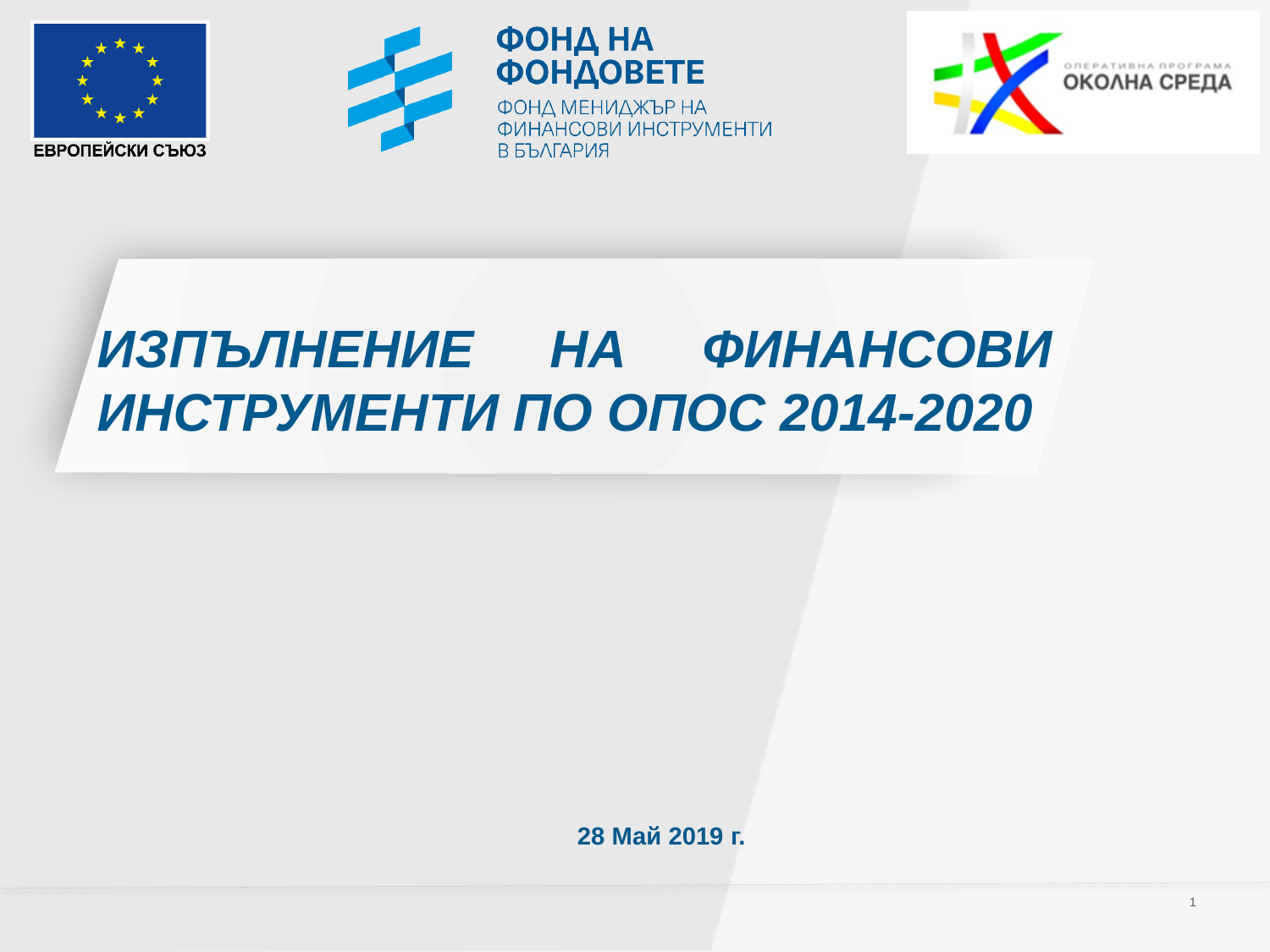

ИЗПЪЛНЕНИЕ НА ФИНАНСОВИ ИНСТРУМЕНТИ ПО ОПОС 2014-2020

28 Май 2019 г.